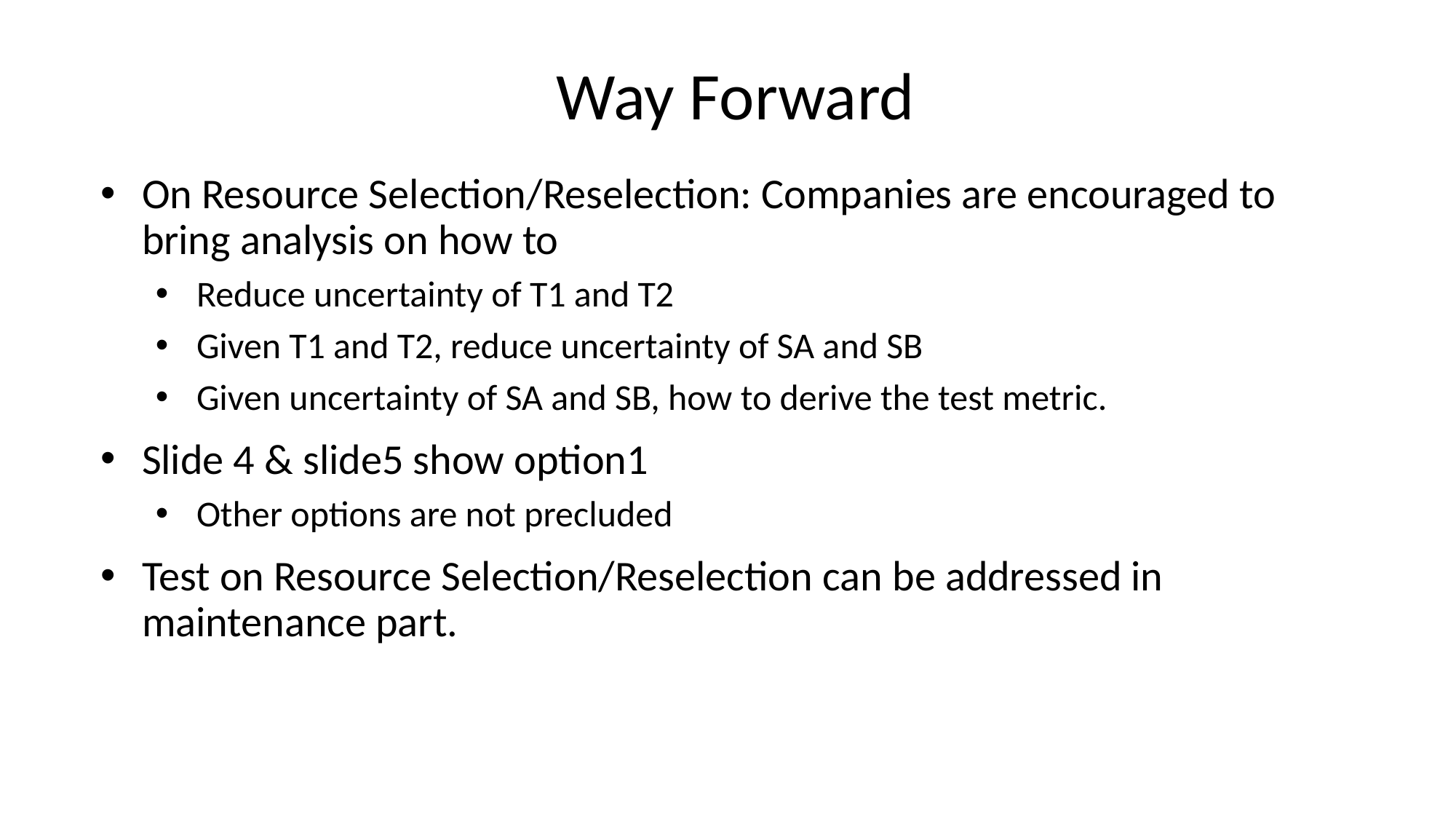

# Way Forward
On Resource Selection/Reselection: Companies are encouraged to bring analysis on how to
Reduce uncertainty of T1 and T2
Given T1 and T2, reduce uncertainty of SA and SB
Given uncertainty of SA and SB, how to derive the test metric.
Slide 4 & slide5 show option1
Other options are not precluded
Test on Resource Selection/Reselection can be addressed in maintenance part.